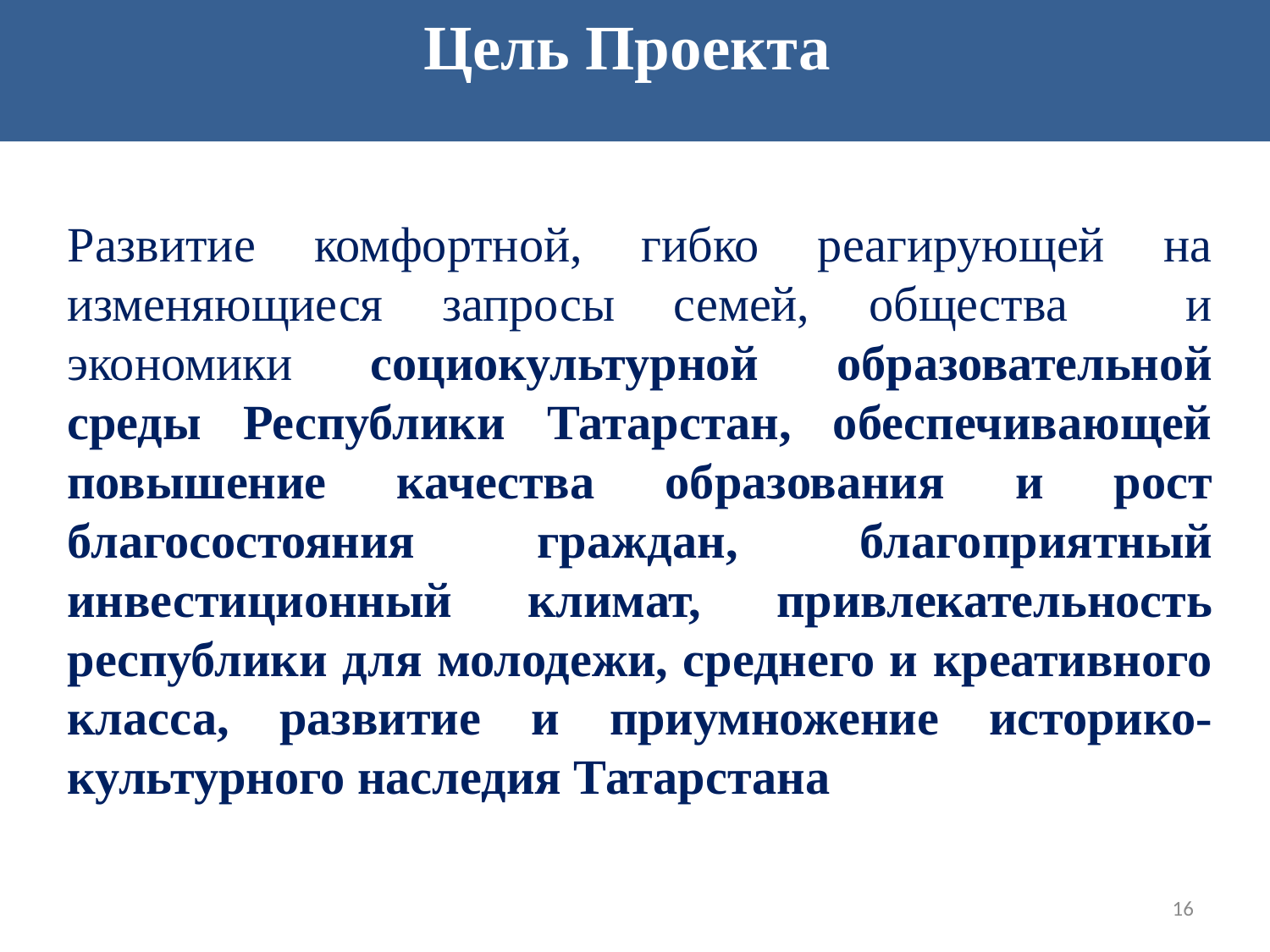

Цель Проекта

Развитие комфортной, гибко реагирующей на изменяющиеся запросы семей, общества  и экономики социокультурной образовательной среды Республики Татарстан, обеспечивающей повышение качества образования и рост благосостояния граждан, благоприятный инвестиционный климат, привлекательность республики для молодежи, среднего и креативного класса, развитие и приумножение историко-культурного наследия Татарстана

16